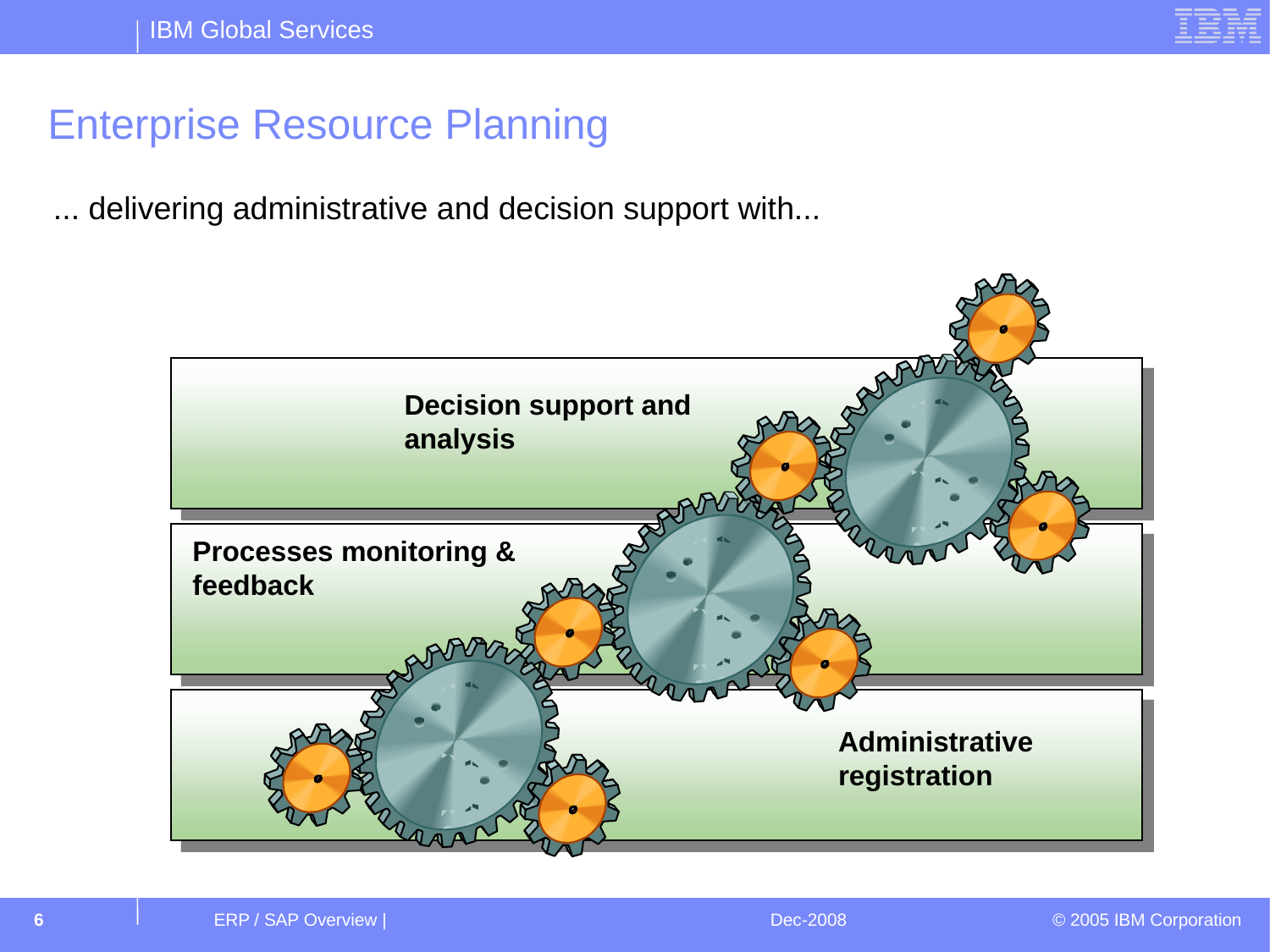

# Enterprise Resource Planning
... delivering administrative and decision support with...

Decision support and analysis

Processes monitoring & feedback

Administrative registration
6
ERP / SAP Overview |
Dec-2008